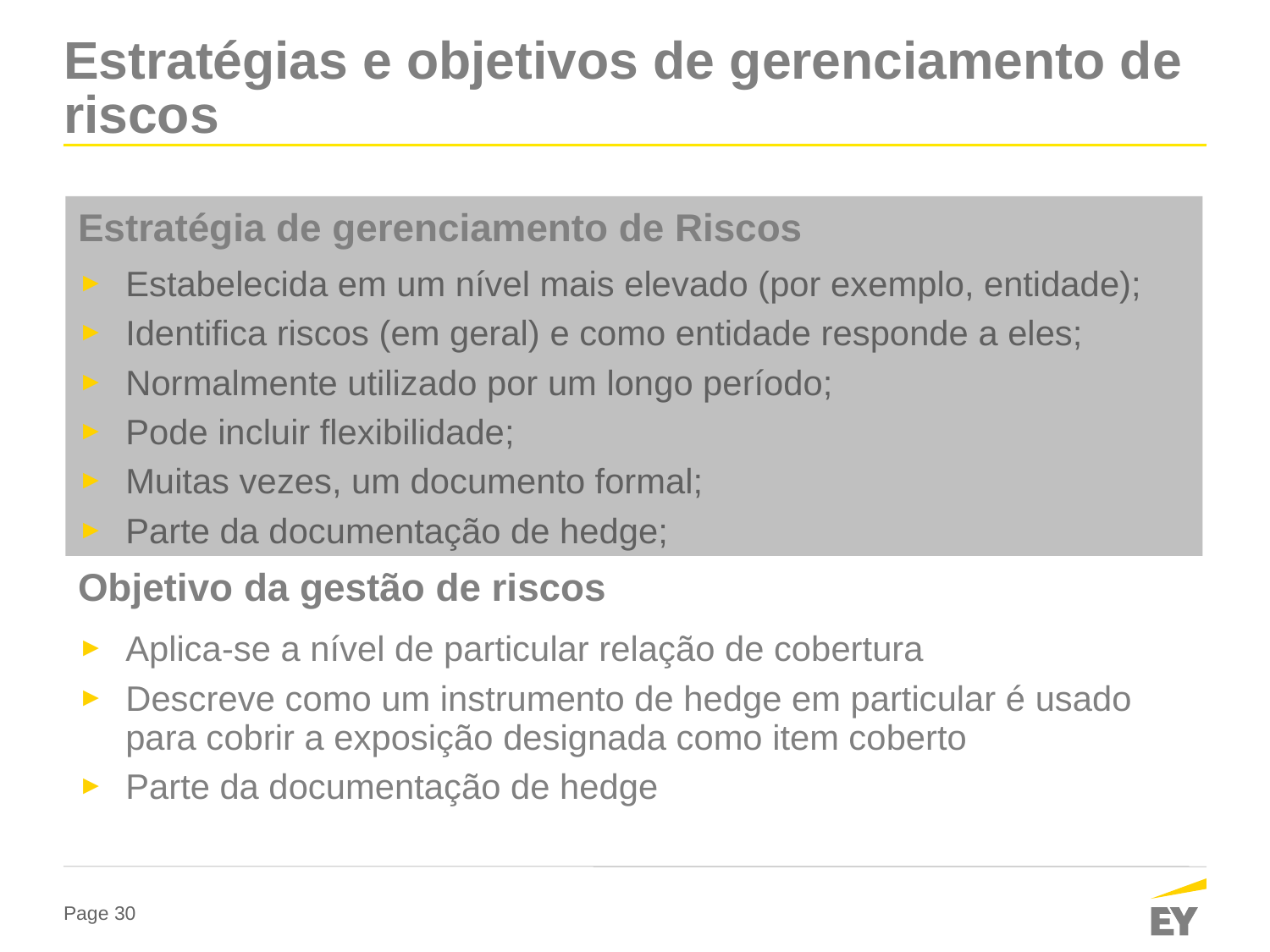

# Estratégias e objetivos de gerenciamento de riscos
Estratégia de gerenciamento de Riscos
Estabelecida em um nível mais elevado (por exemplo, entidade);
Identifica riscos (em geral) e como entidade responde a eles;
Normalmente utilizado por um longo período;
Pode incluir flexibilidade;
Muitas vezes, um documento formal;
Parte da documentação de hedge;
Objetivo da gestão de riscos
Aplica-se a nível de particular relação de cobertura
Descreve como um instrumento de hedge em particular é usado para cobrir a exposição designada como item coberto
Parte da documentação de hedge